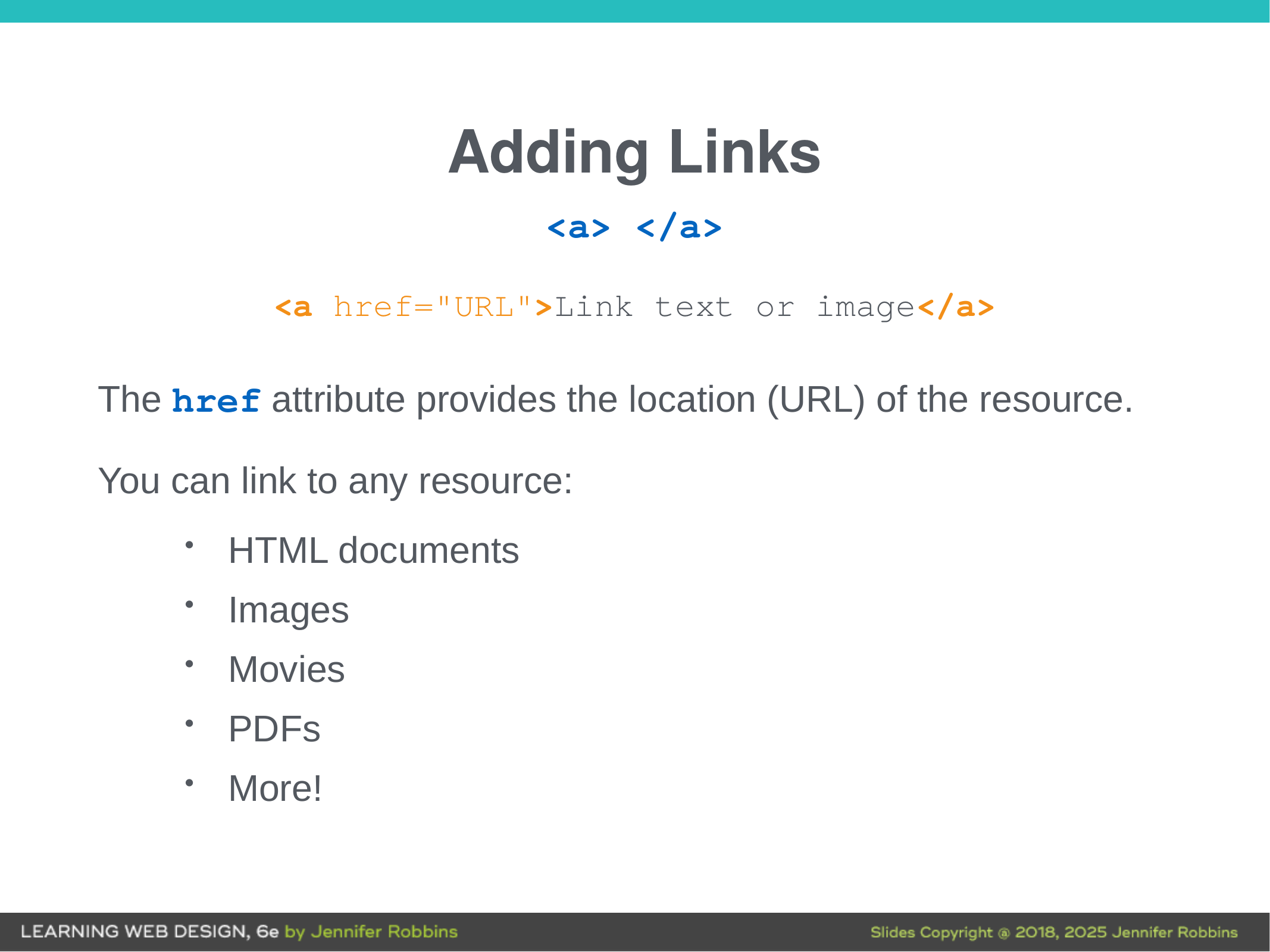

# Adding Links
<a> </a>
<a href="URL">Link text or image</a>
The href attribute provides the location (URL) of the resource.
You can link to any resource:
HTML documents
Images
Movies
PDFs
More!